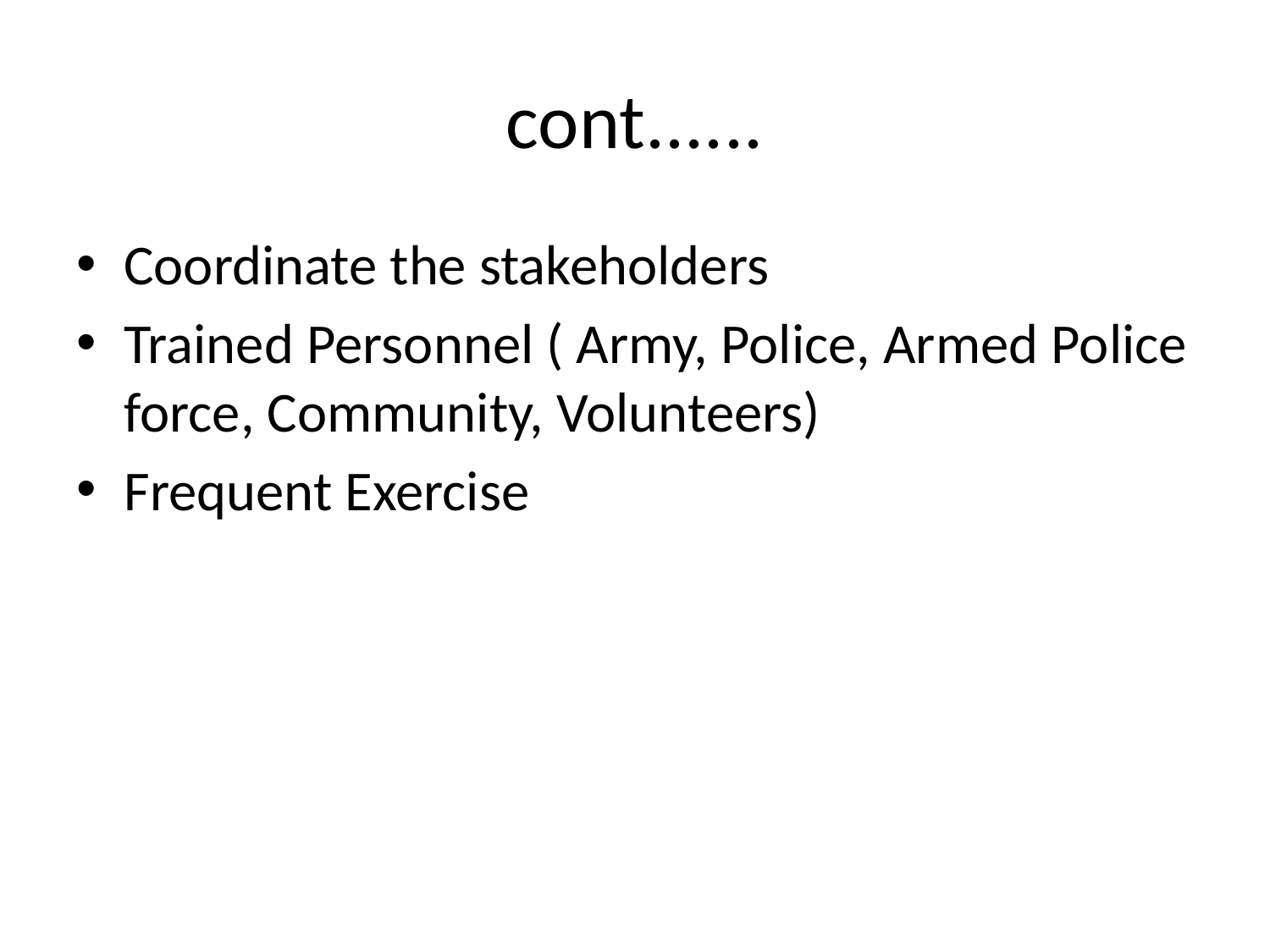

# cont......
Coordinate the stakeholders
Trained Personnel ( Army, Police, Armed Police force, Community, Volunteers)
Frequent Exercise